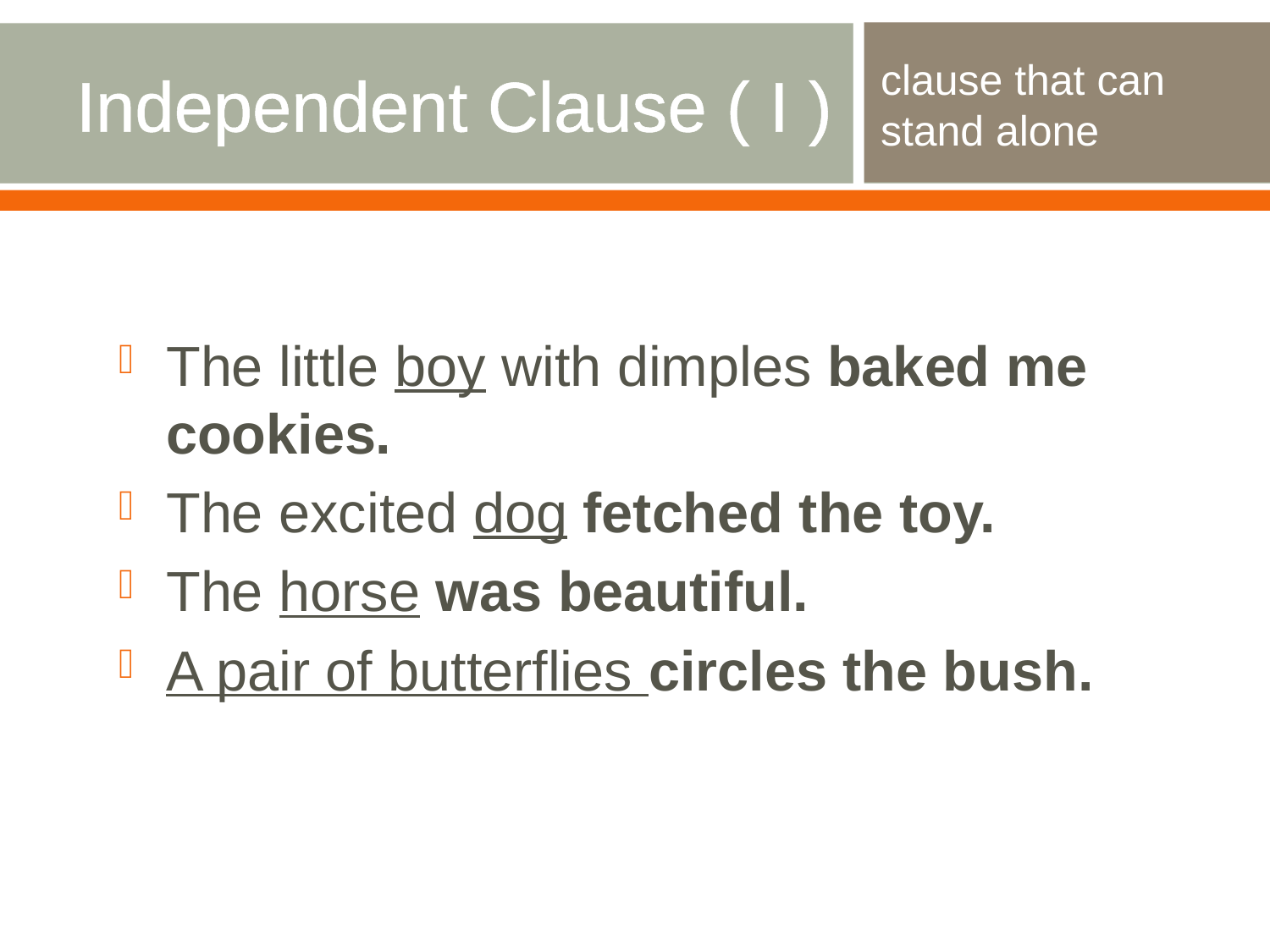

# Independent Clause ( I )
clause that can stand alone
The little boy with dimples baked me cookies.
The excited dog fetched the toy.
The horse was beautiful.
A pair of butterflies circles the bush.